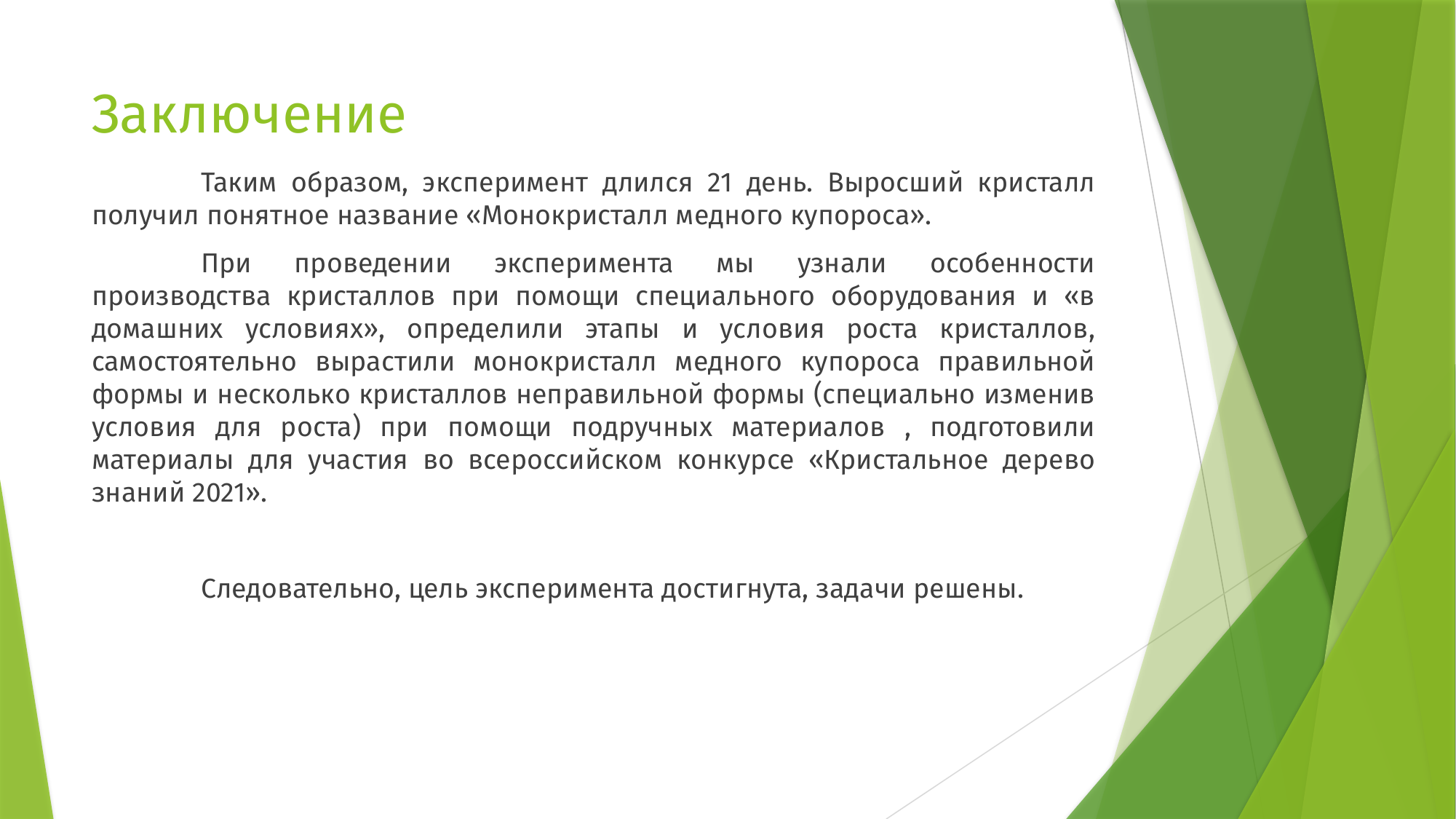

# Заключение
	Таким образом, эксперимент длился 21 день. Выросший кристалл получил понятное название «Монокристалл медного купороса».
	При проведении эксперимента мы узнали особенности производства кристаллов при помощи специального оборудования и «в домашних условиях», определили этапы и условия роста кристаллов, самостоятельно вырастили монокристалл медного купороса правильной формы и несколько кристаллов неправильной формы (специально изменив условия для роста) при помощи подручных материалов , подготовили материалы для участия во всероссийском конкурсе «Кристальное дерево знаний 2021».

	Следовательно, цель эксперимента достигнута, задачи решены.